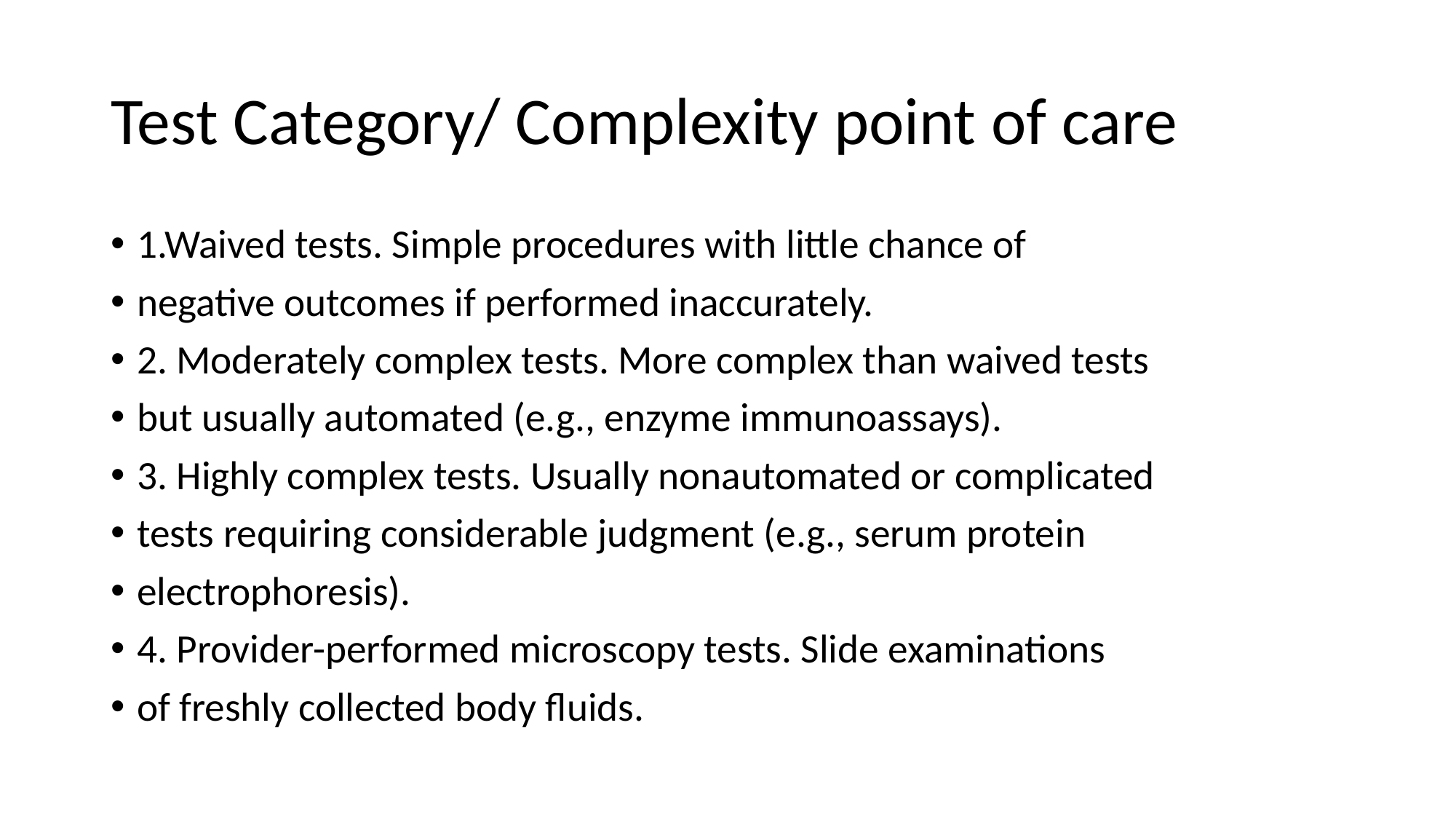

# Test Category/ Complexity point of care
1.Waived tests. Simple procedures with little chance of
negative outcomes if performed inaccurately.
2. Moderately complex tests. More complex than waived tests
but usually automated (e.g., enzyme immunoassays).
3. Highly complex tests. Usually nonautomated or complicated
tests requiring considerable judgment (e.g., serum protein
electrophoresis).
4. Provider-performed microscopy tests. Slide examinations
of freshly collected body fluids.